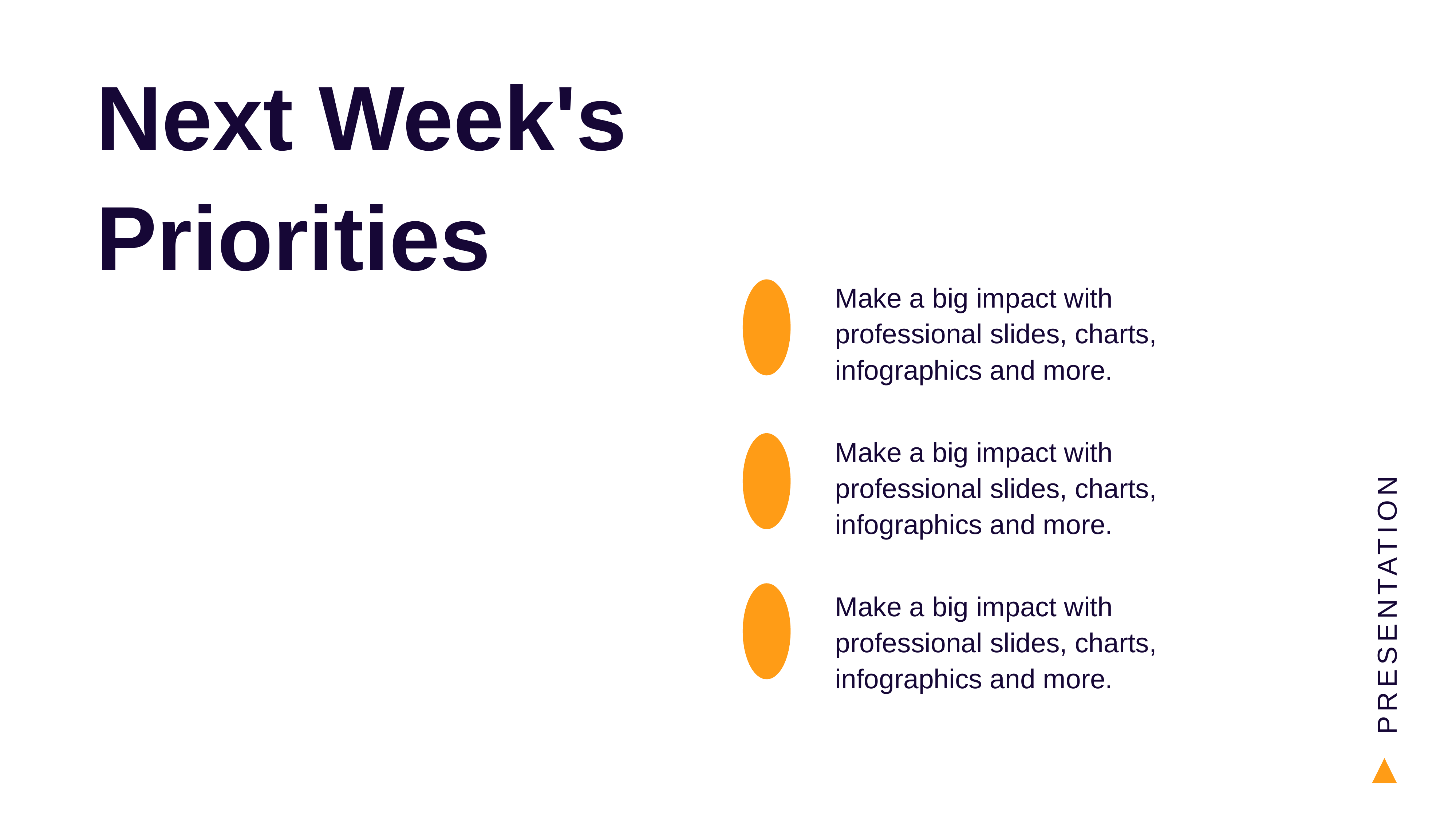

Next Week's Priorities
Make a big impact with professional slides, charts, infographics and more.

Make a big impact with professional slides, charts, infographics and more.

PRESENTATION

Make a big impact with professional slides, charts, infographics and more.